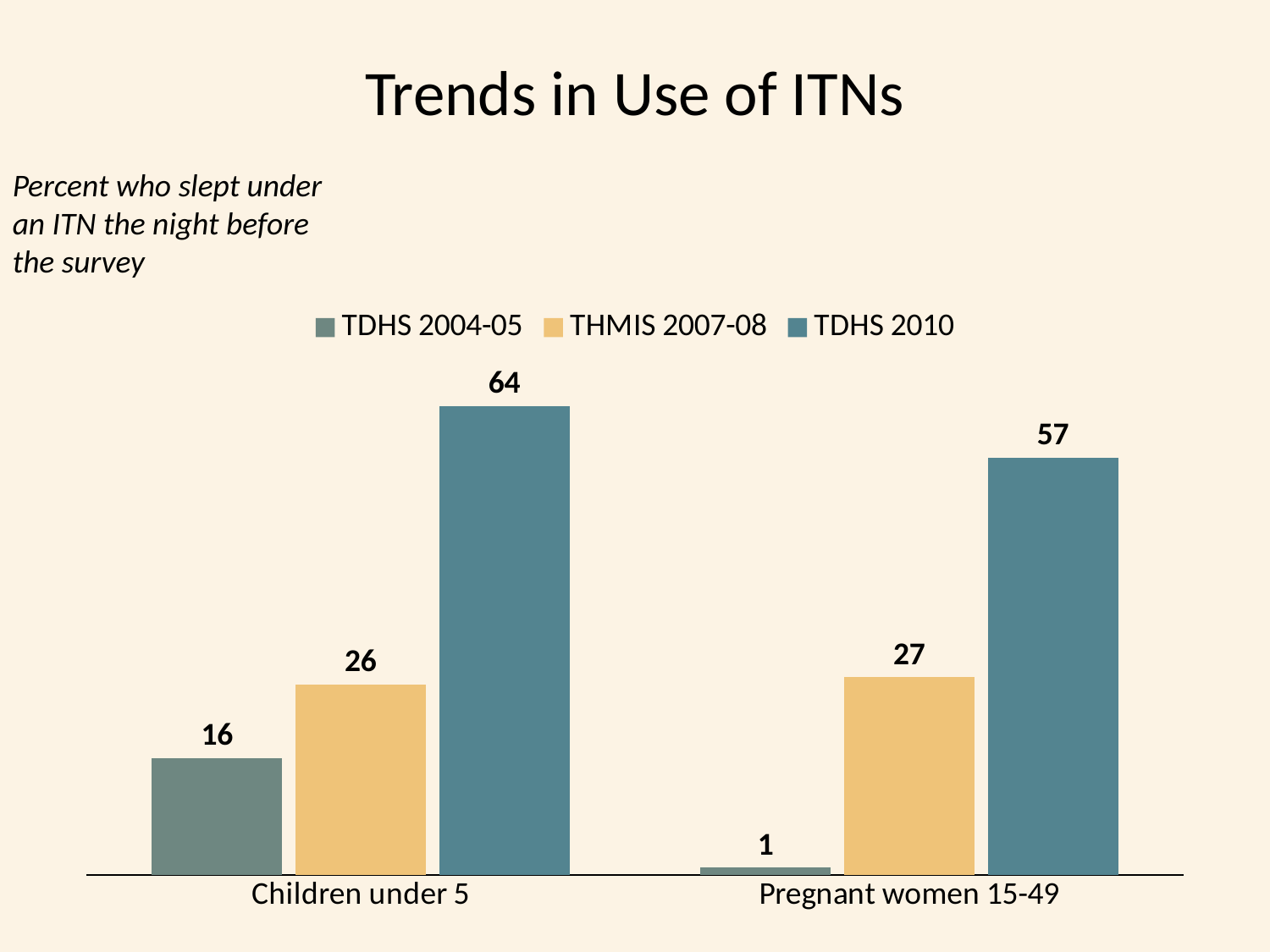

# Trends in Use of ITNs
Percent who slept under an ITN the night before the survey

### Chart

| Category | TDHS 2004-05 | THMIS 2007-08 | TDHS 2010 |
|---|---|---|---|
| Children under 5 | 16.0 | 26.0 | 64.0 |
| Pregnant women 15-49 | 1.0 | 27.0 | 57.0 |